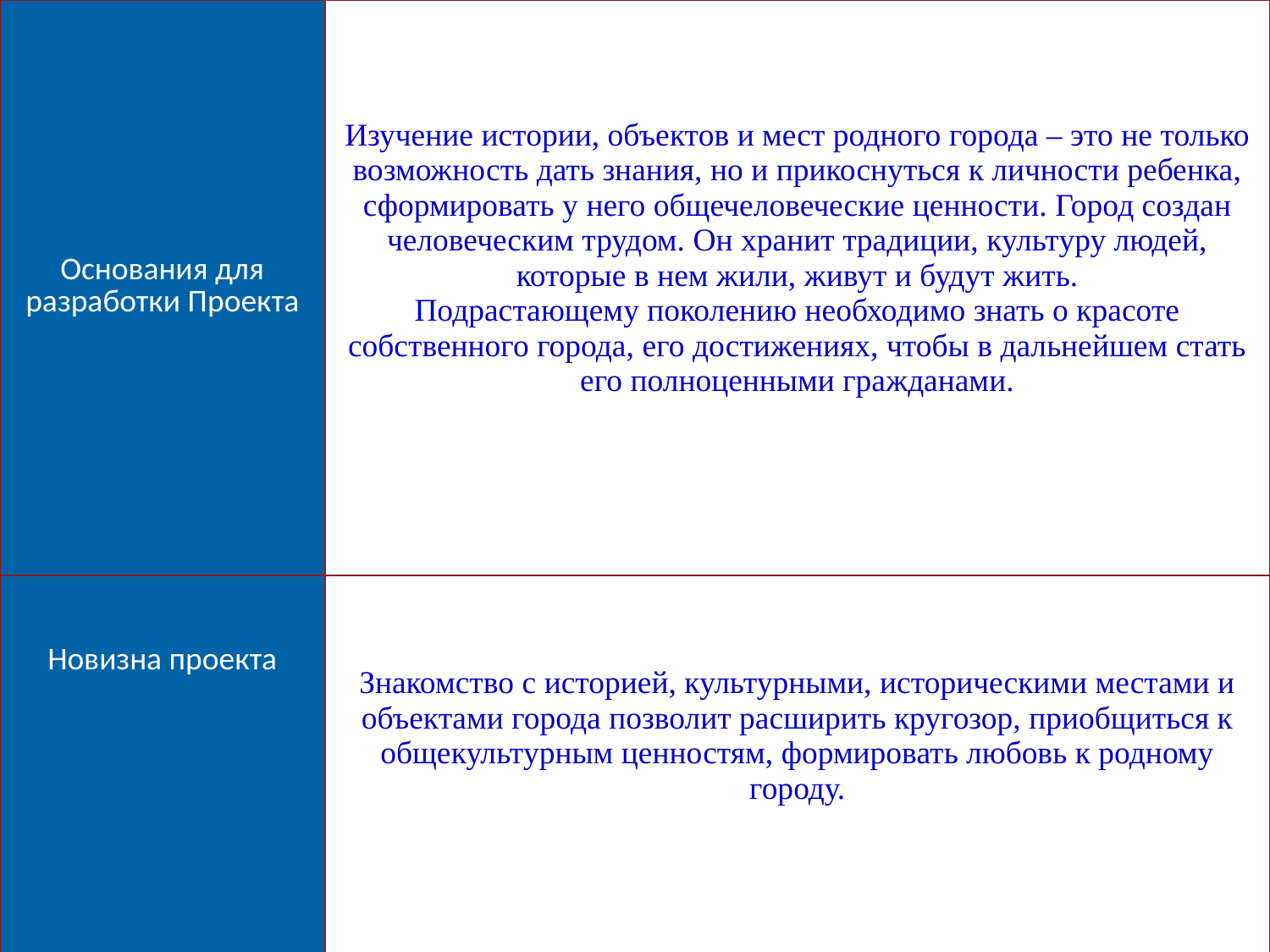

| Основания для разработки Проекта | Изучение истории, объектов и мест родного города – это не только возможность дать знания, но и прикоснуться к личности ребенка, сформировать у него общечеловеческие ценности. Город создан человеческим трудом. Он хранит традиции, культуру людей, которые в нем жили, живут и будут жить. Подрастающему поколению необходимо знать о красоте собственного города, его достижениях, чтобы в дальнейшем стать его полноценными гражданами. |
| --- | --- |
| Новизна проекта | Знакомство с историей, культурными, историческими местами и объектами города позволит расширить кругозор, приобщиться к общекультурным ценностям, формировать любовь к родному городу. |
3